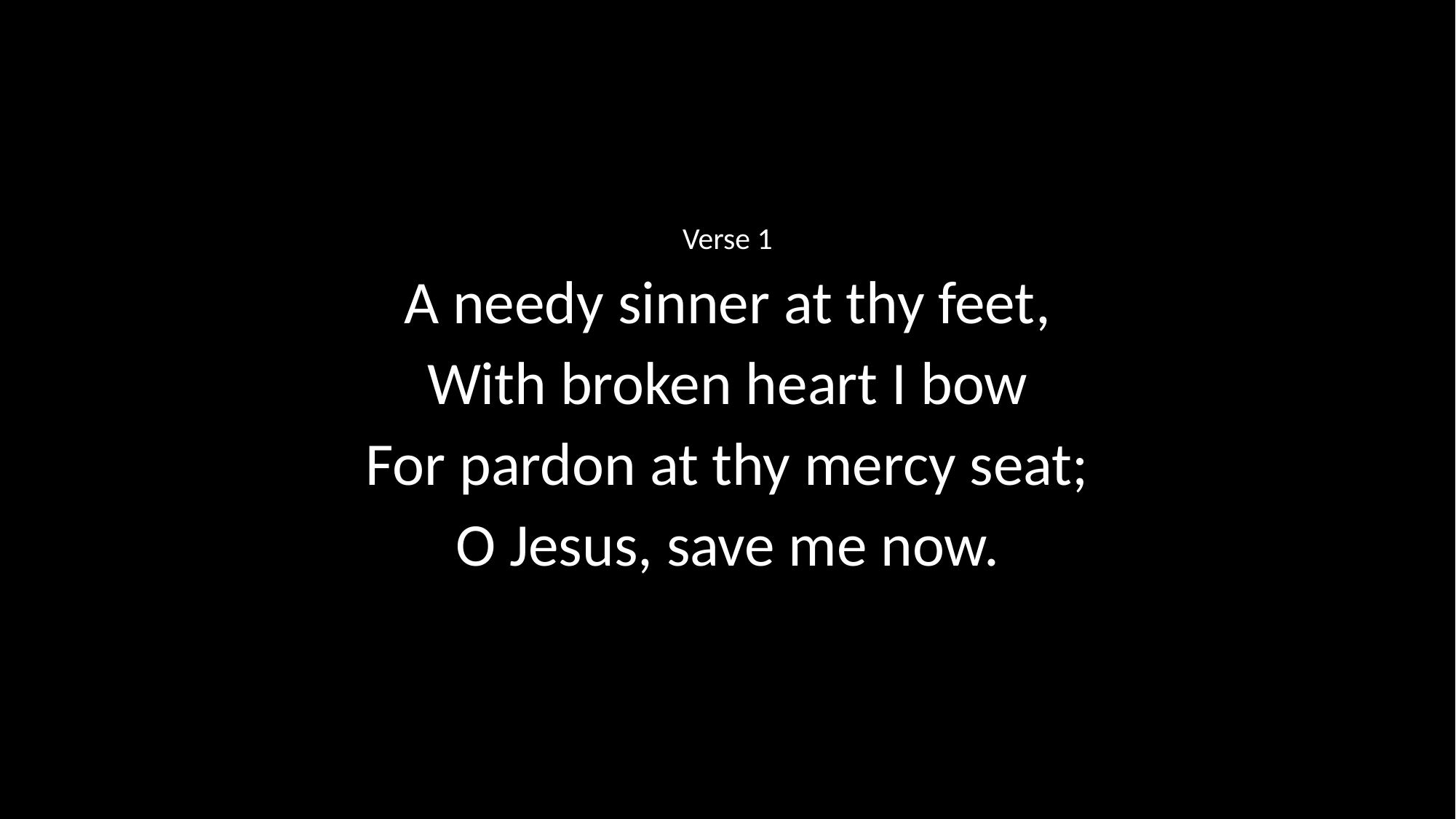

Verse 1
A needy sinner at thy feet,
With broken heart I bow
For pardon at thy mercy seat;
O Jesus, save me now.